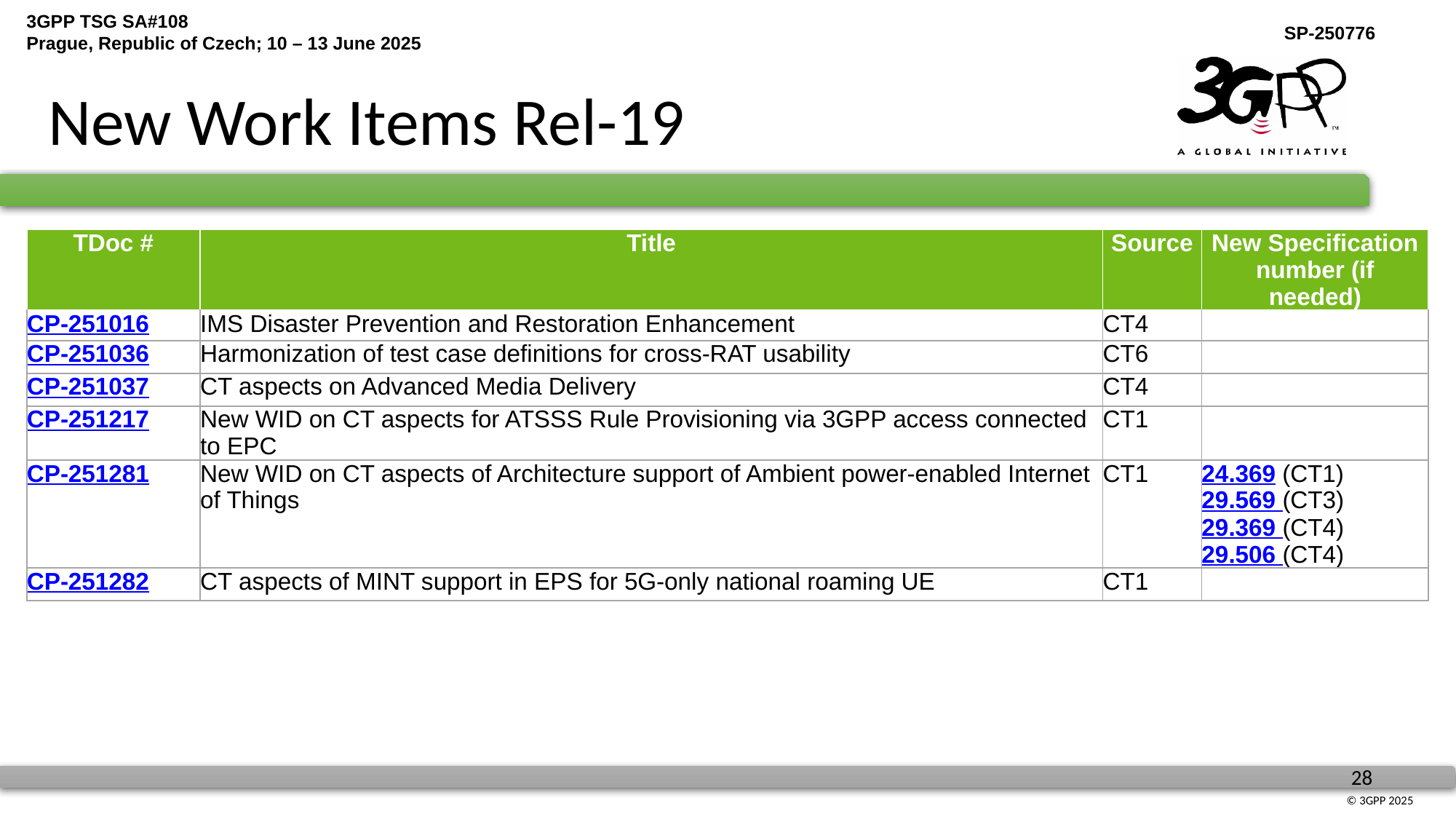

# New Work Items Rel-19
| TDoc # | Title | Source | New Specification number (if needed) |
| --- | --- | --- | --- |
| CP-251016 | IMS Disaster Prevention and Restoration Enhancement | CT4 |  |
| CP-251036 | Harmonization of test case definitions for cross-RAT usability | CT6 |  |
| CP-251037 | CT aspects on Advanced Media Delivery | CT4 |  |
| CP-251217 | New WID on CT aspects for ATSSS Rule Provisioning via 3GPP access connected to EPC | CT1 |  |
| CP-251281 | New WID on CT aspects of Architecture support of Ambient power-enabled Internet of Things | CT1 | 24.369 (CT1) 29.569 (CT3) 29.369 (CT4) 29.506 (CT4) |
| CP-251282 | CT aspects of MINT support in EPS for 5G-only national roaming UE | CT1 |  |